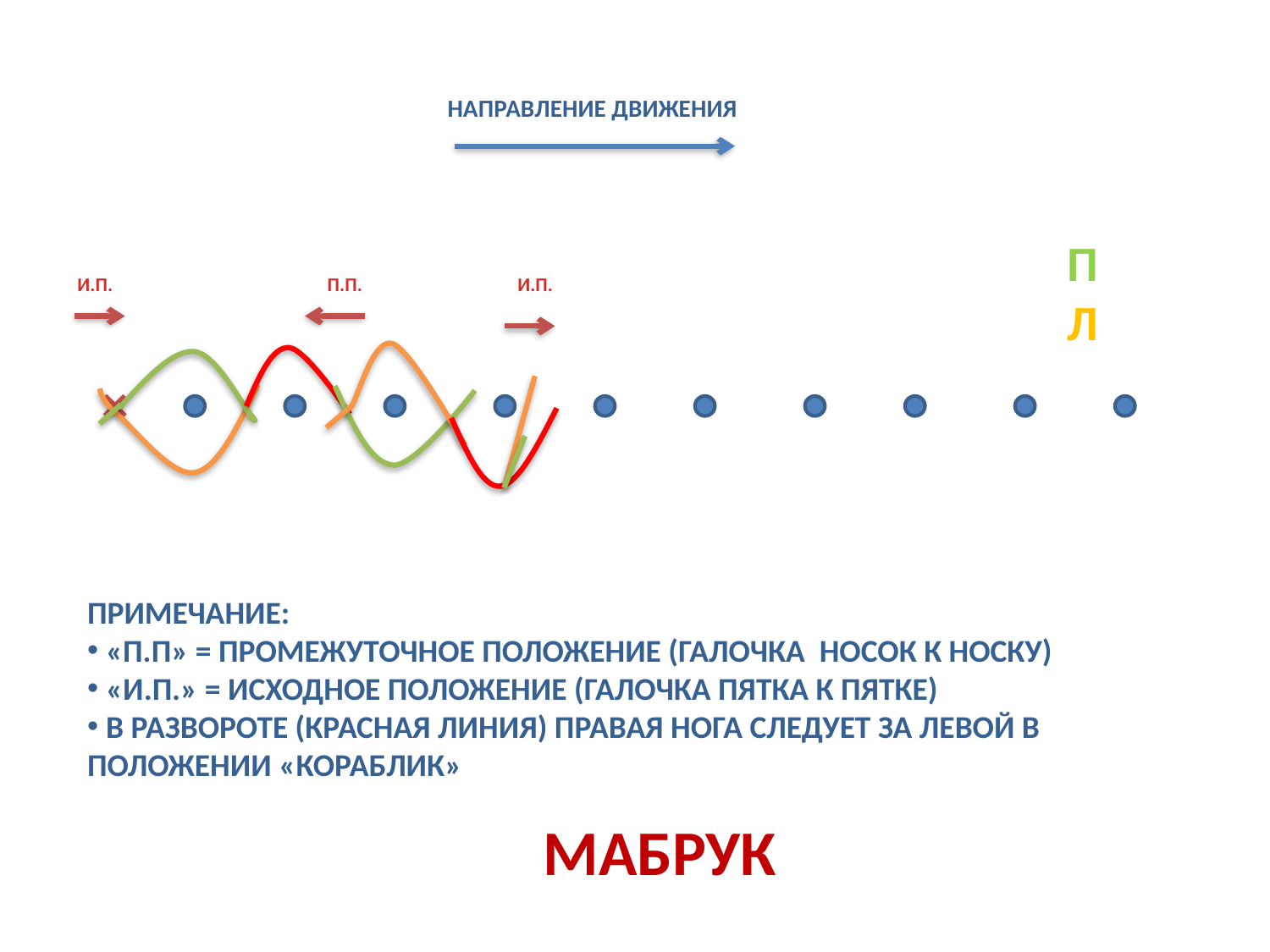

НАПРАВЛЕНИЕ ДВИЖЕНИЯ
П
Л
И.П.
П.П.
И.П.

ПРИМЕЧАНИЕ:
 «П.П» = ПРОМЕЖУТОЧНОЕ ПОЛОЖЕНИЕ (ГАЛОЧКА  НОСОК К НОСКУ)
 «И.П.» = ИСХОДНОЕ ПОЛОЖЕНИЕ (ГАЛОЧКА ПЯТКА К ПЯТКЕ)
 В РАЗВОРОТЕ (КРАСНАЯ ЛИНИЯ) ПРАВАЯ НОГА СЛЕДУЕТ ЗА ЛЕВОЙ В ПОЛОЖЕНИИ «КОРАБЛИК»
МАБРУК